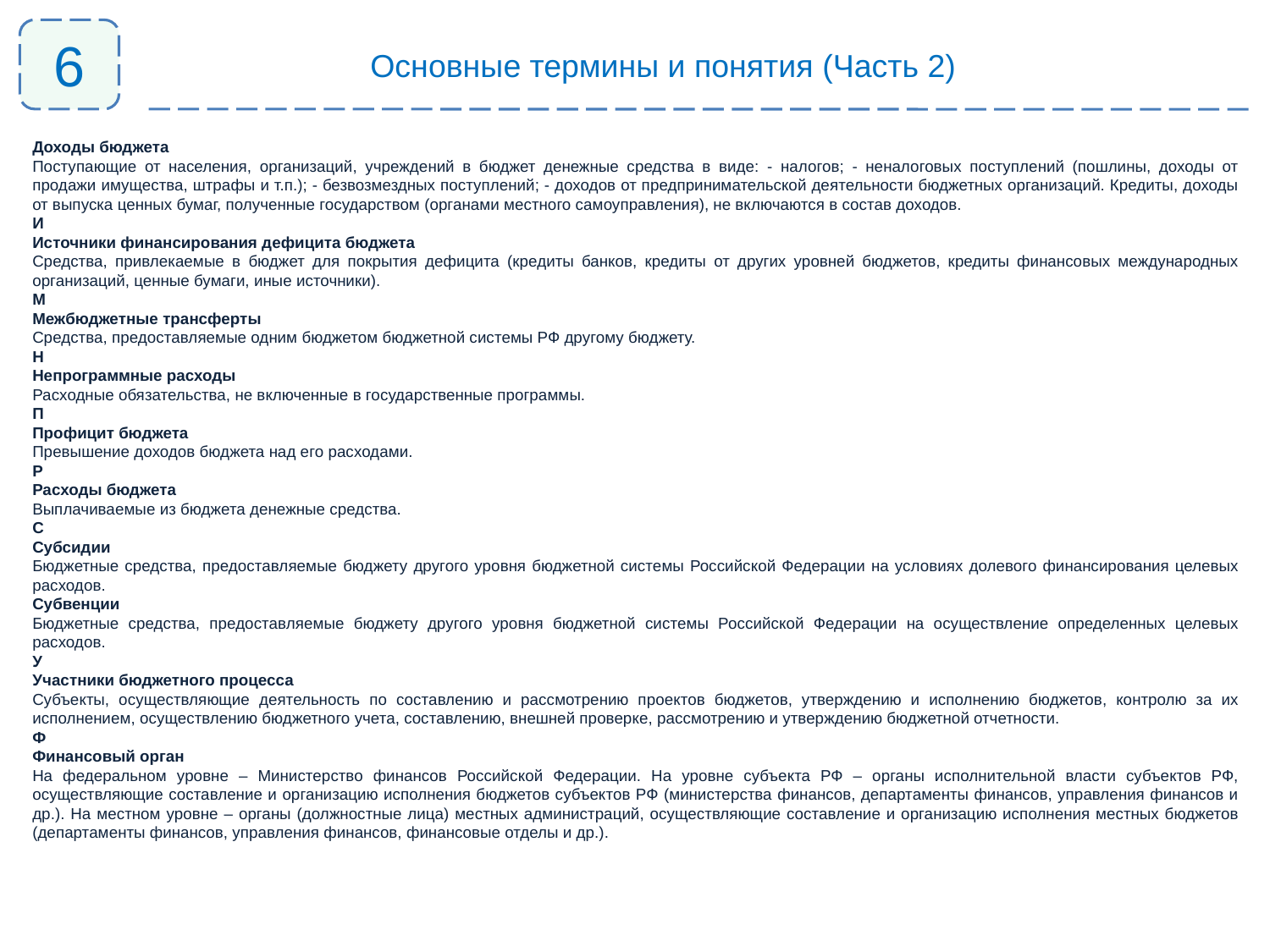

6
Основные термины и понятия (Часть 2)
Доходы бюджета
Поступающие от населения, организаций, учреждений в бюджет денежные средства в виде: - налогов; - неналоговых поступлений (пошлины, доходы от продажи имущества, штрафы и т.п.); - безвозмездных поступлений; - доходов от предпринимательской деятельности бюджетных организаций. Кредиты, доходы от выпуска ценных бумаг, полученные государством (органами местного самоуправления), не включаются в состав доходов.
И
Источники финансирования дефицита бюджета
Средства, привлекаемые в бюджет для покрытия дефицита (кредиты банков, кредиты от других уровней бюджетов, кредиты финансовых международных организаций, ценные бумаги, иные источники).
М
Межбюджетные трансферты
Средства, предоставляемые одним бюджетом бюджетной системы РФ другому бюджету.
Н
Непрограммные расходы
Расходные обязательства, не включенные в государственные программы.
П
Профицит бюджета
Превышение доходов бюджета над его расходами.
Р
Расходы бюджета
Выплачиваемые из бюджета денежные средства.
С
Субсидии
Бюджетные средства, предоставляемые бюджету другого уровня бюджетной системы Российской Федерации на условиях долевого финансирования целевых расходов.
Субвенции
Бюджетные средства, предоставляемые бюджету другого уровня бюджетной системы Российской Федерации на осуществление определенных целевых расходов.
У
Участники бюджетного процесса
Субъекты, осуществляющие деятельность по составлению и рассмотрению проектов бюджетов, утверждению и исполнению бюджетов, контролю за их исполнением, осуществлению бюджетного учета, составлению, внешней проверке, рассмотрению и утверждению бюджетной отчетности.
Ф
Финансовый орган
На федеральном уровне – Министерство финансов Российской Федерации. На уровне субъекта РФ – органы исполнительной власти субъектов РФ, осуществляющие составление и организацию исполнения бюджетов субъектов РФ (министерства финансов, департаменты финансов, управления финансов и др.). На местном уровне – органы (должностные лица) местных администраций, осуществляющие составление и организацию исполнения местных бюджетов (департаменты финансов, управления финансов, финансовые отделы и др.).